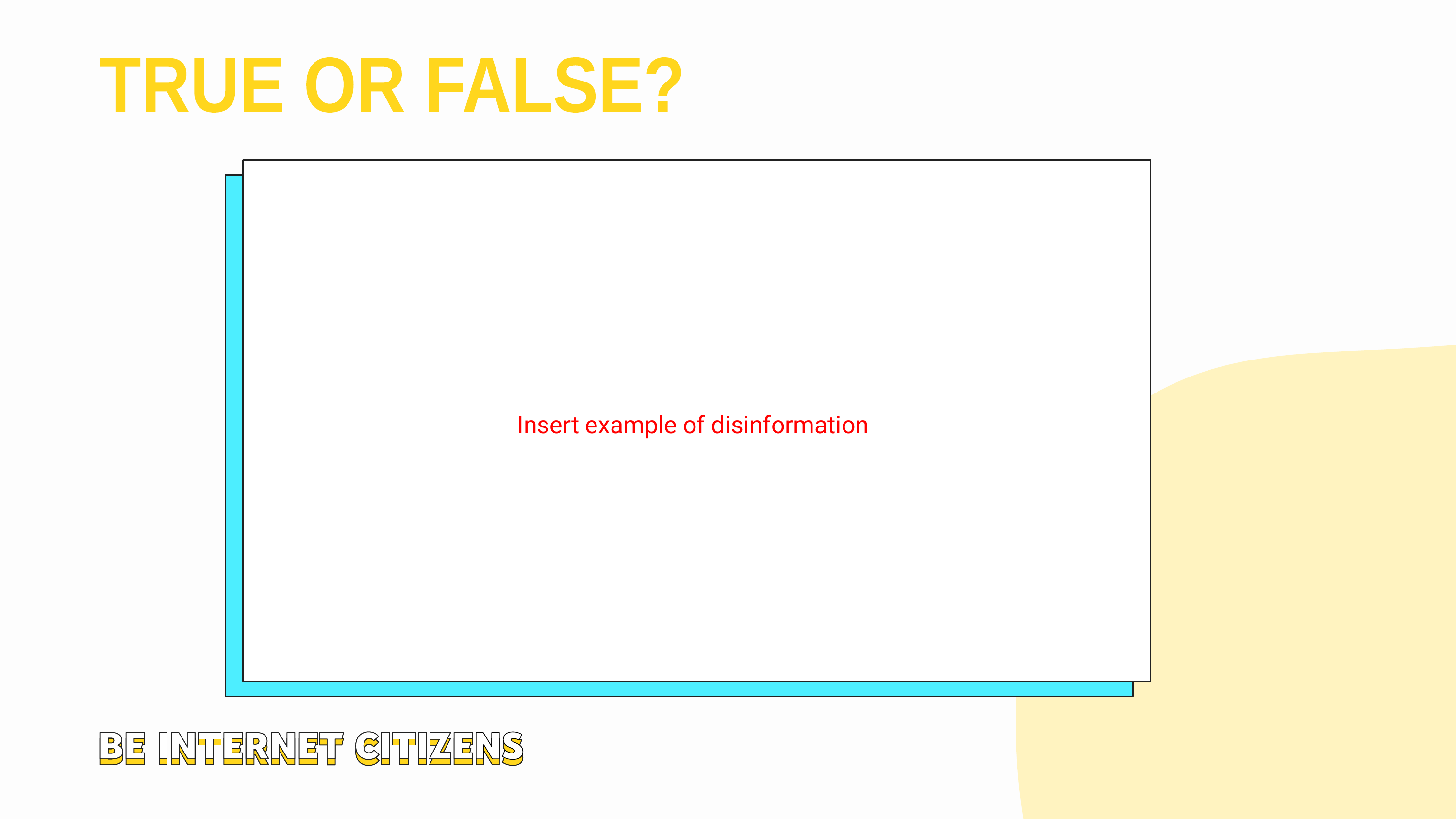

TRUE OR FALSE?

Insert example of disinformation